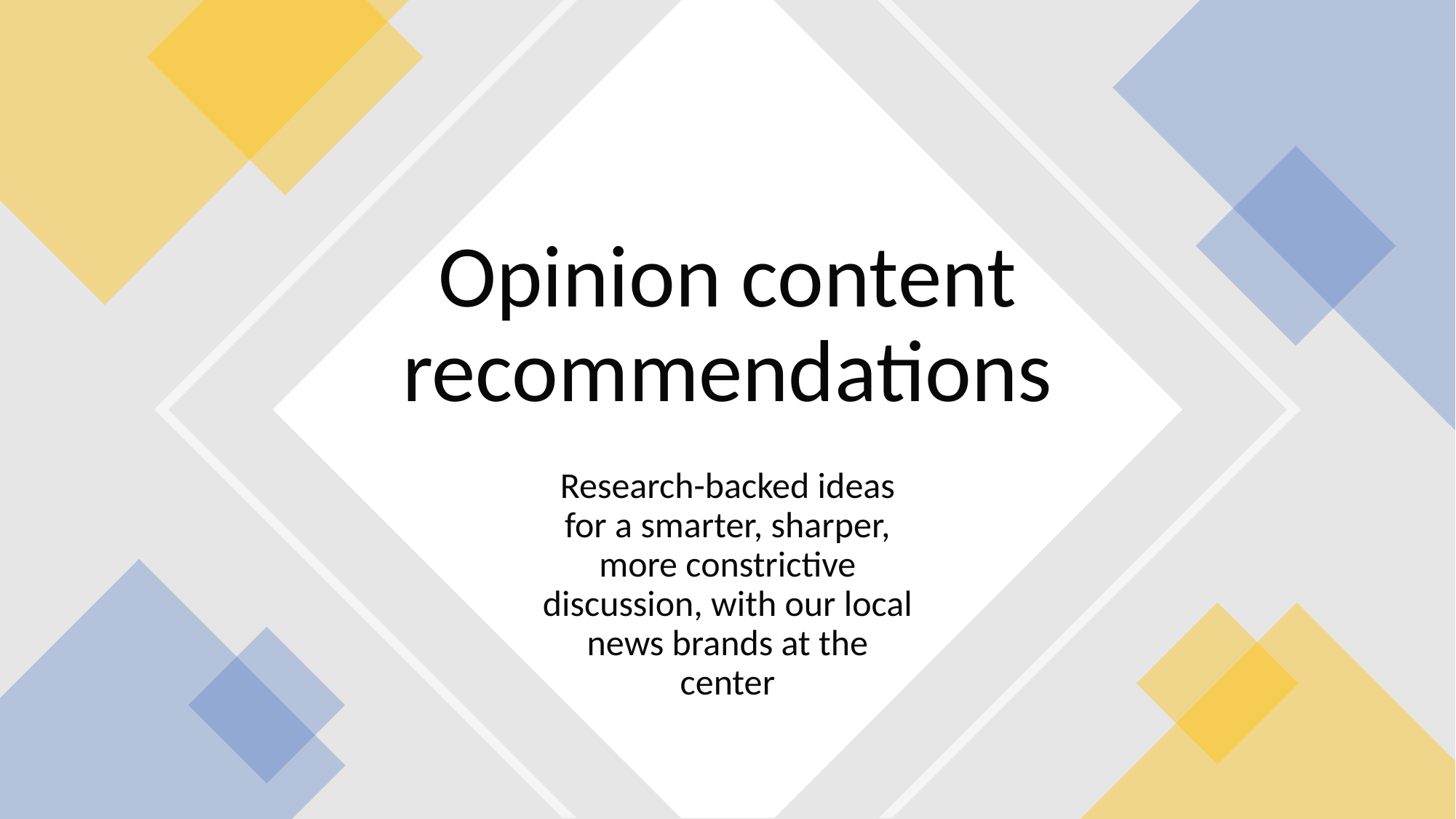

# Opinion content recommendations
Research-backed ideas for a smarter, sharper, more constrictive discussion, with our local news brands at the center